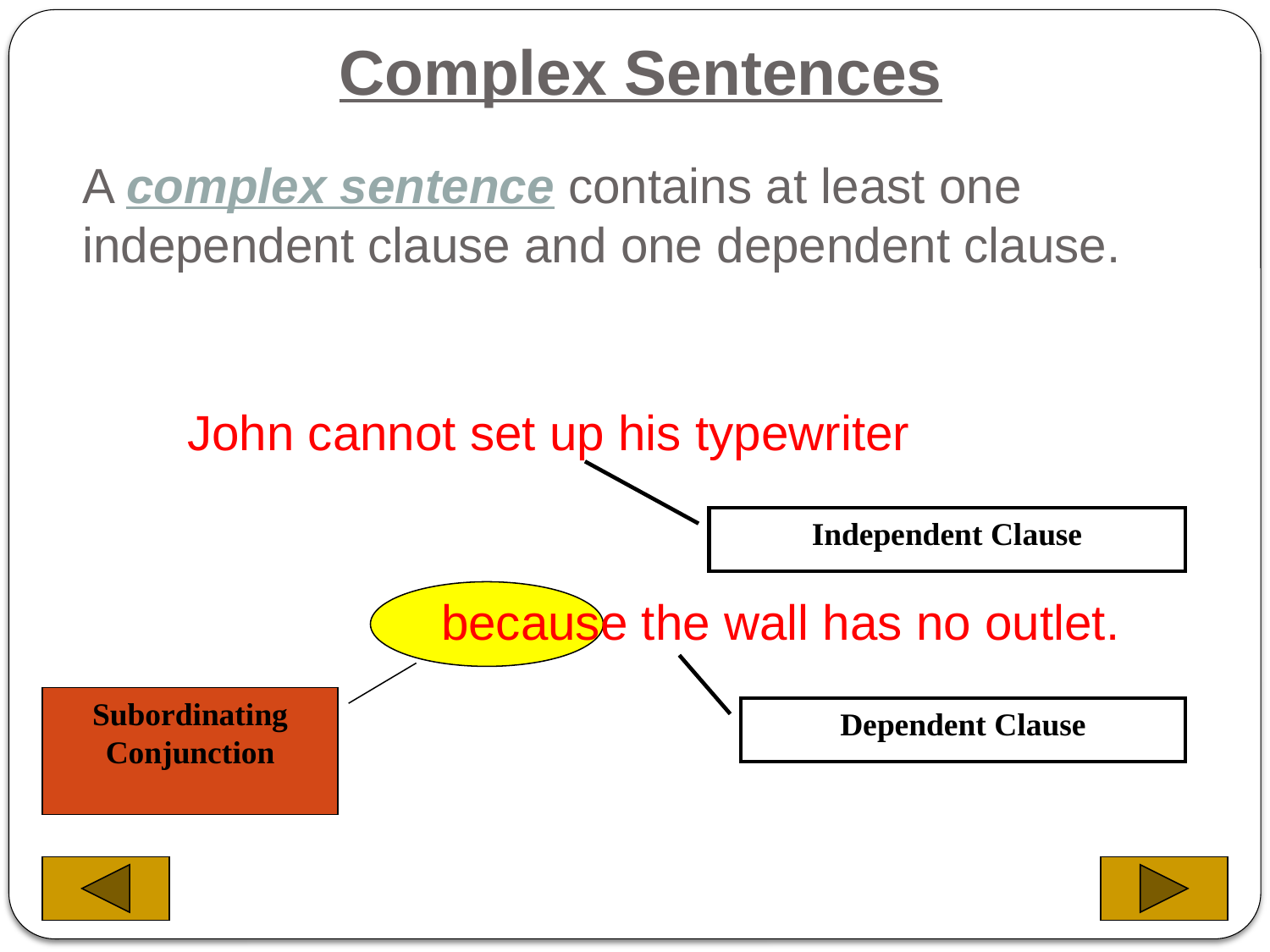

# Complex Sentences
	A complex sentence contains at least one independent clause and one dependent clause.
		John cannot set up his typewriter

				because the wall has no outlet.
Independent Clause

Subordinating Conjunction
Dependent Clause